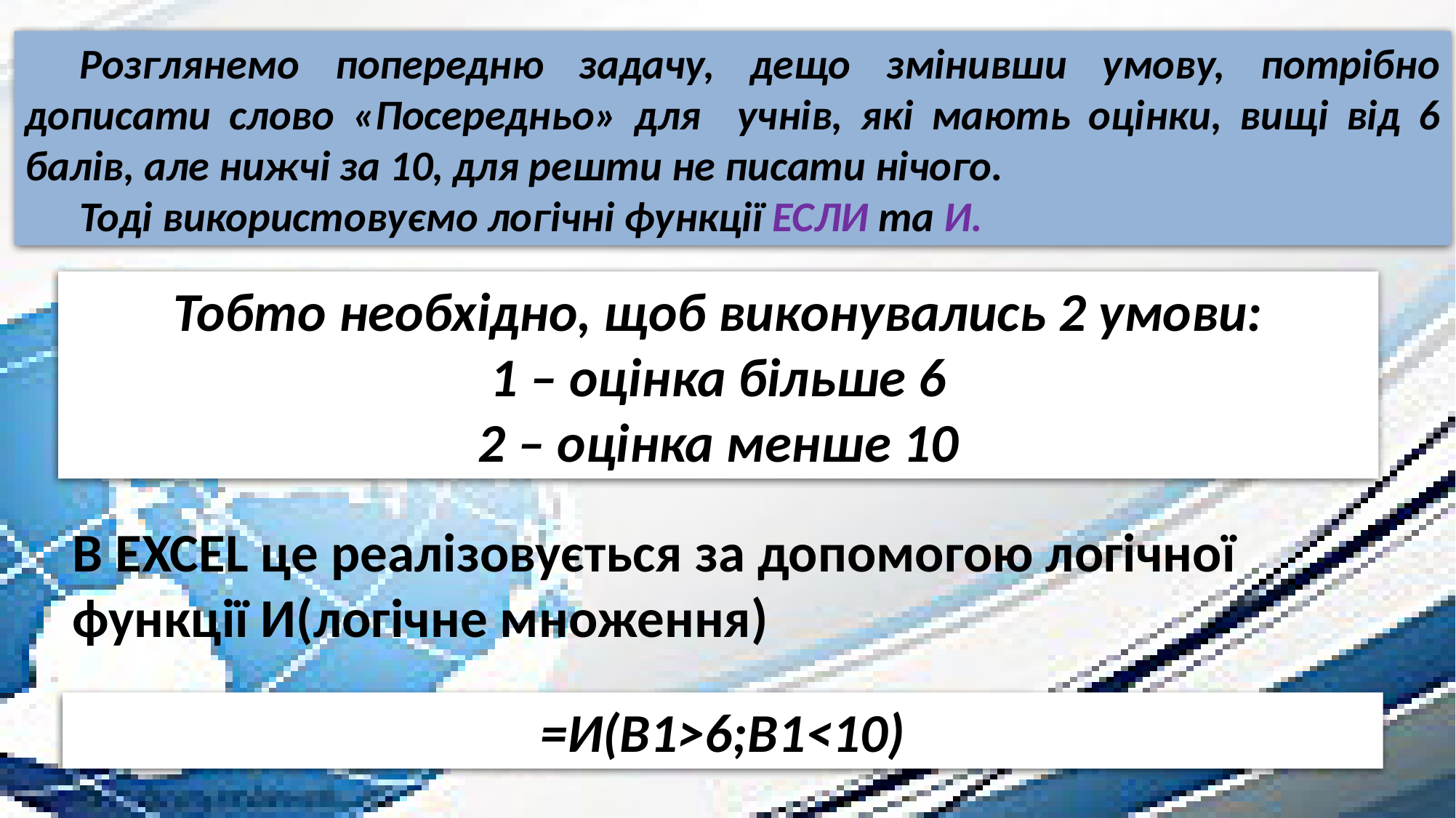

Розглянемо попередню задачу, дещо змінивши умову, потрібно дописати слово «Посередньо» для  учнів, які мають оцінки, вищі від 6 балів, але нижчі за 10, для решти не писати нічого.
Тоді використовуємо логічні функції ЕСЛИ та И.
Тобто необхідно, щоб виконувались 2 умови:
1 – оцінка більше 6
2 – оцінка менше 10
В EXCEL це реалізовується за допомогою логічної функції И(логічне множення)
=И(B1>6;B1<10)